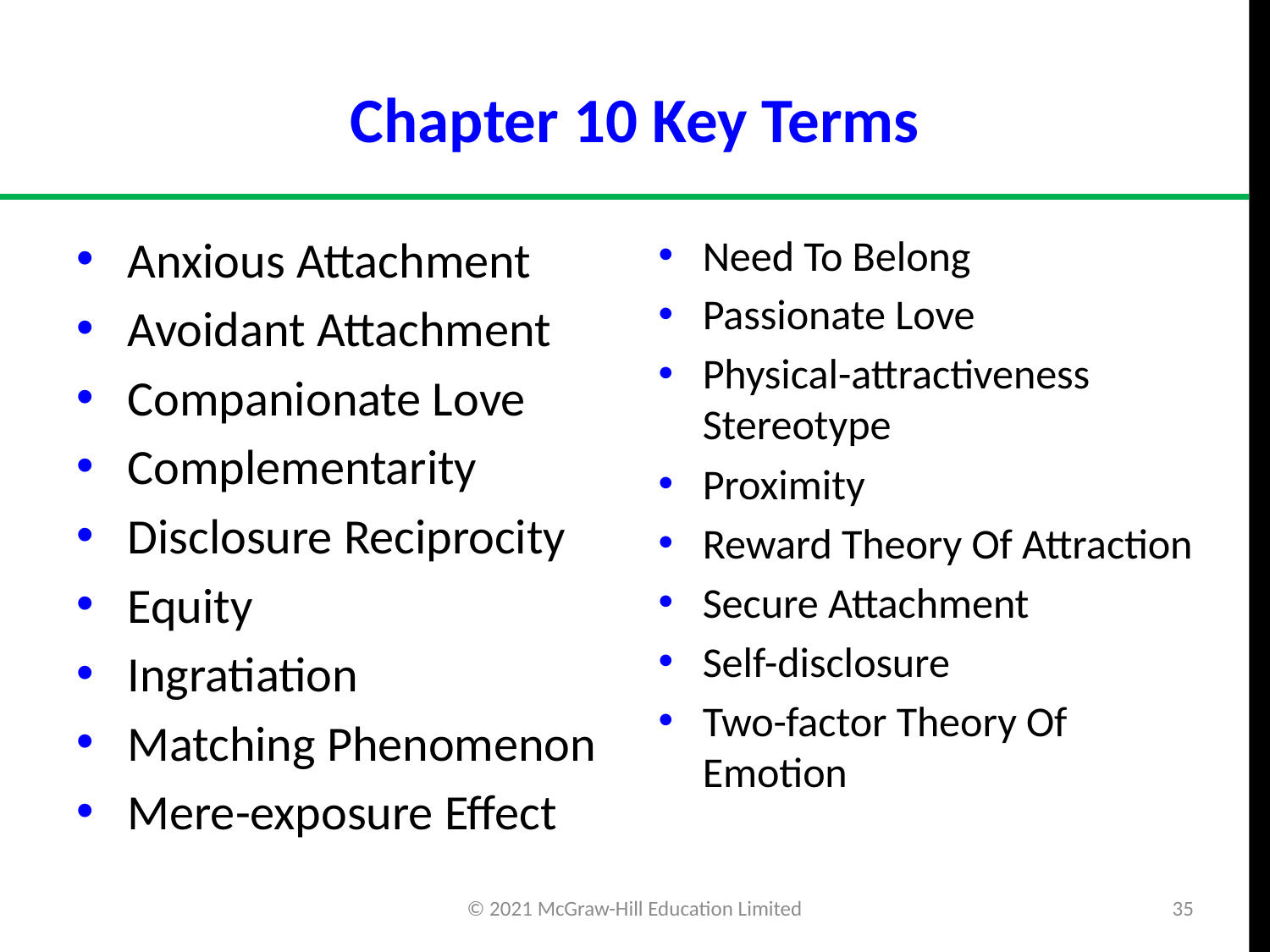

# Chapter 10 Key Terms
Anxious Attachment
Avoidant Attachment
Companionate Love
Complementarity
Disclosure Reciprocity
Equity
Ingratiation
Matching Phenomenon
Mere-exposure Effect

Need To Belong
Passionate Love
Physical-attractiveness Stereotype
Proximity
Reward Theory Of Attraction
Secure Attachment
Self-disclosure
Two-factor Theory Of Emotion

© 2021 McGraw-Hill Education Limited
35